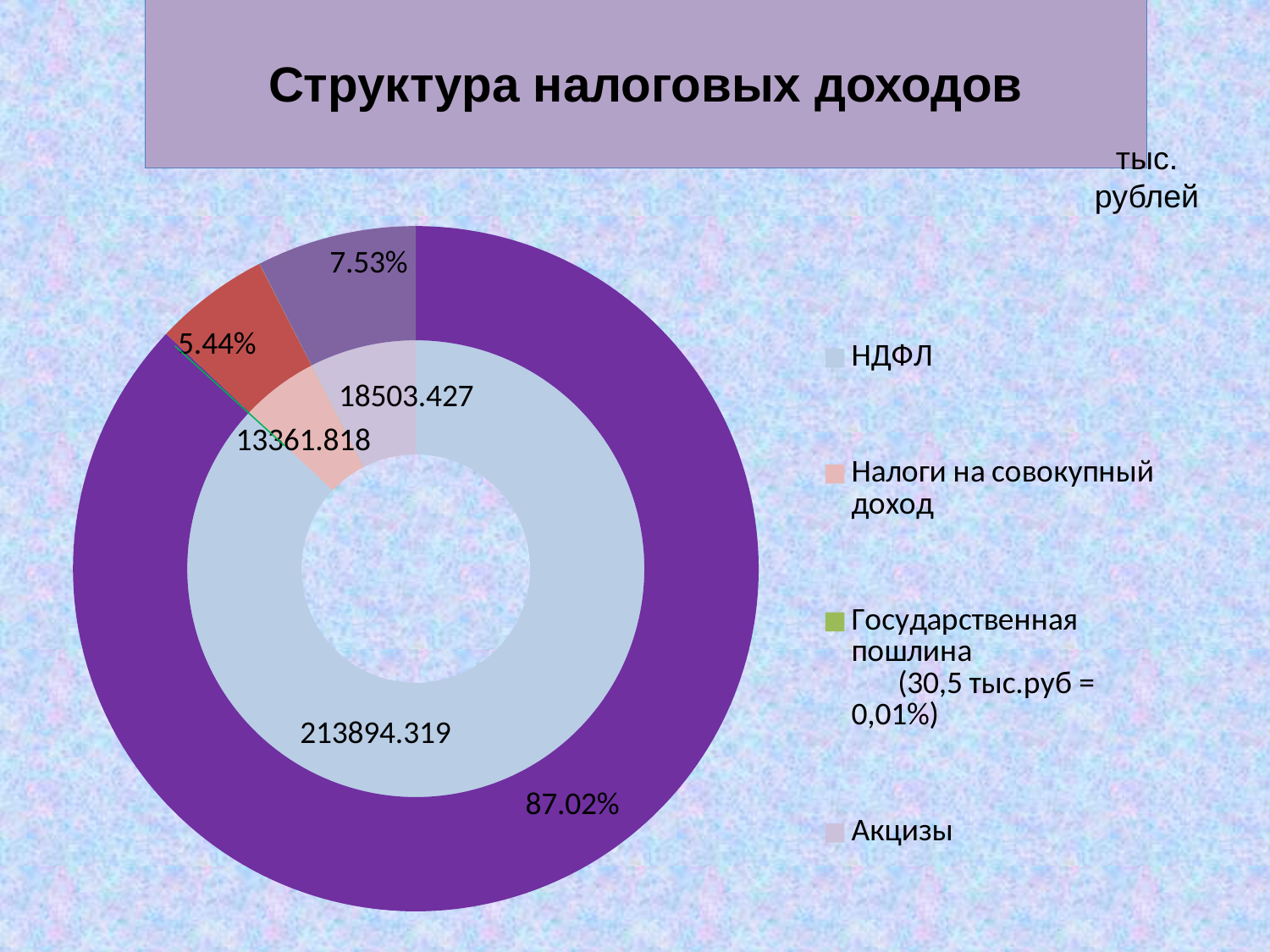

# Структура налоговых доходов
тыс. рублей

### Chart

| Category | Столбец1 | Столбец2 |
|---|---|---|
| НДФЛ | 213894.31871 | 0.8702 |
| Налоги на совокупный доход | 13361.81775 | 0.0544 |
| Государственная пошлина                                        (30,5 тыс.руб = 0,01%) | 30.49039 | 0.0001 |
| Акцизы | 18503.42669 | 0.0753 |